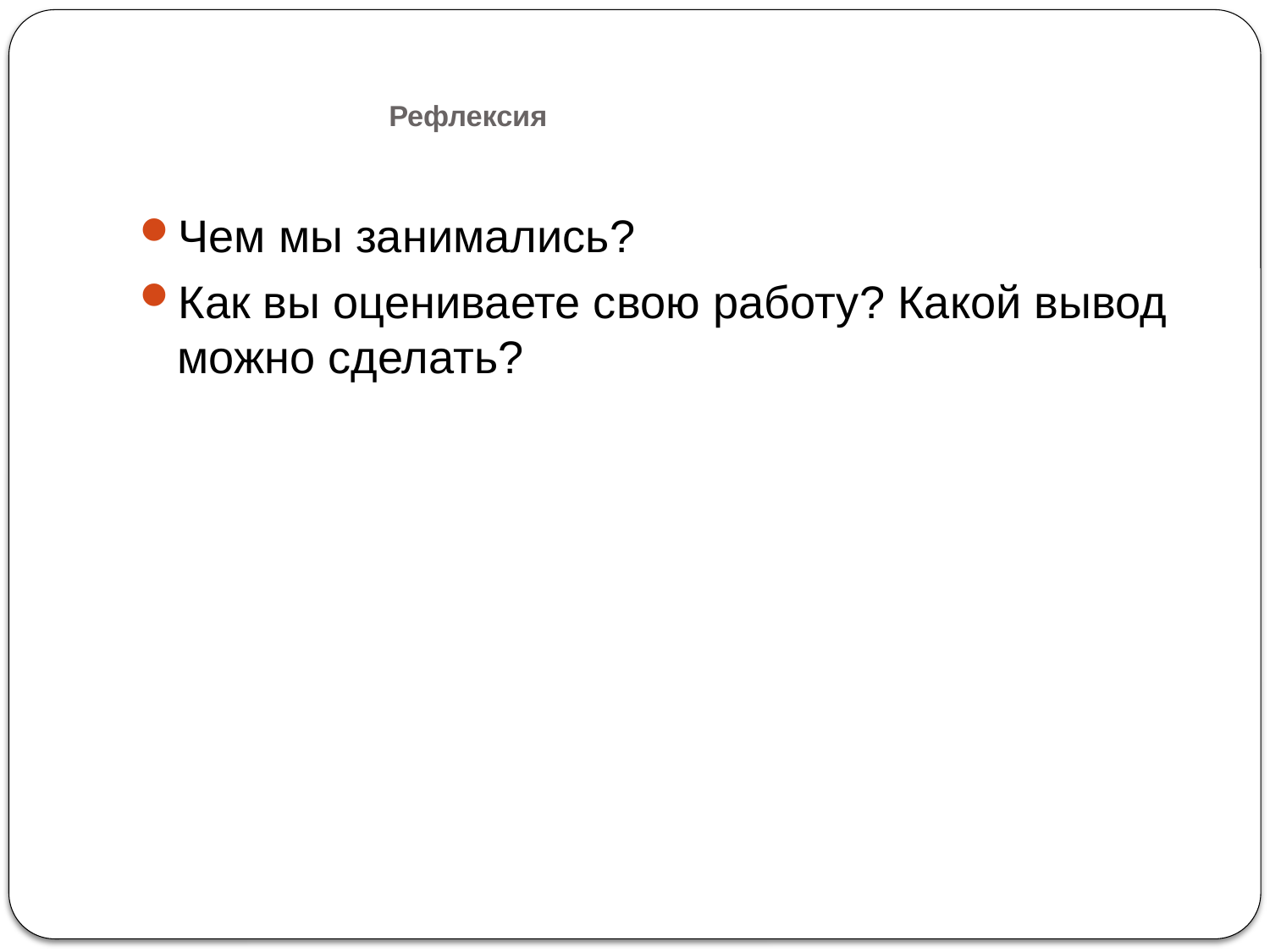

# Рефлексия
Чем мы занимались?
Как вы оцениваете свою работу? Какой вывод можно сделать?